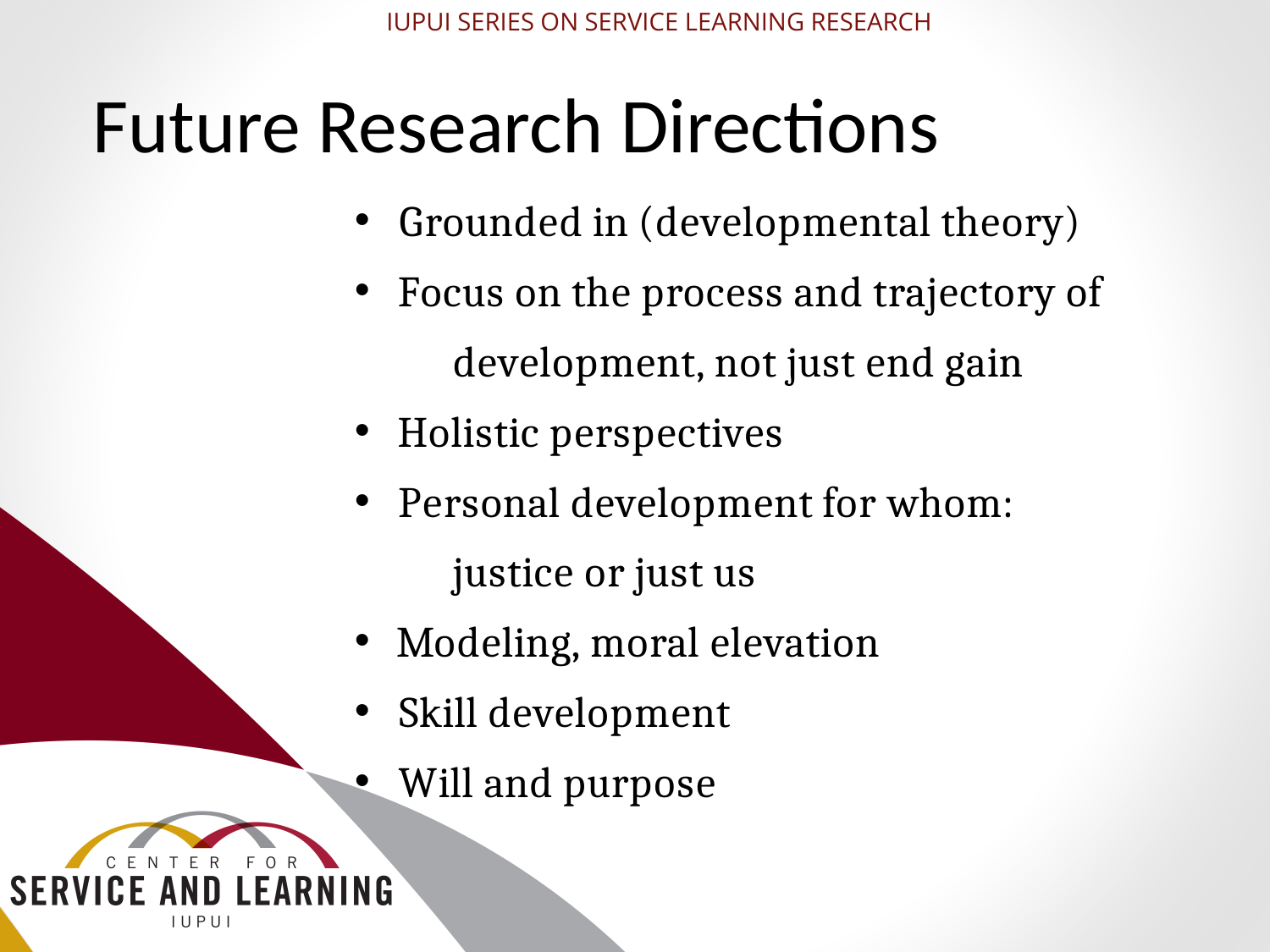

IUPUI SERIES ON SERVICE LEARNING RESEARCH
# Future Research Directions
Grounded in (developmental theory)
Focus on the process and trajectory of
		development, not just end gain
Holistic perspectives
Personal development for whom:
		justice or just us
Modeling, moral elevation
Skill development
Will and purpose